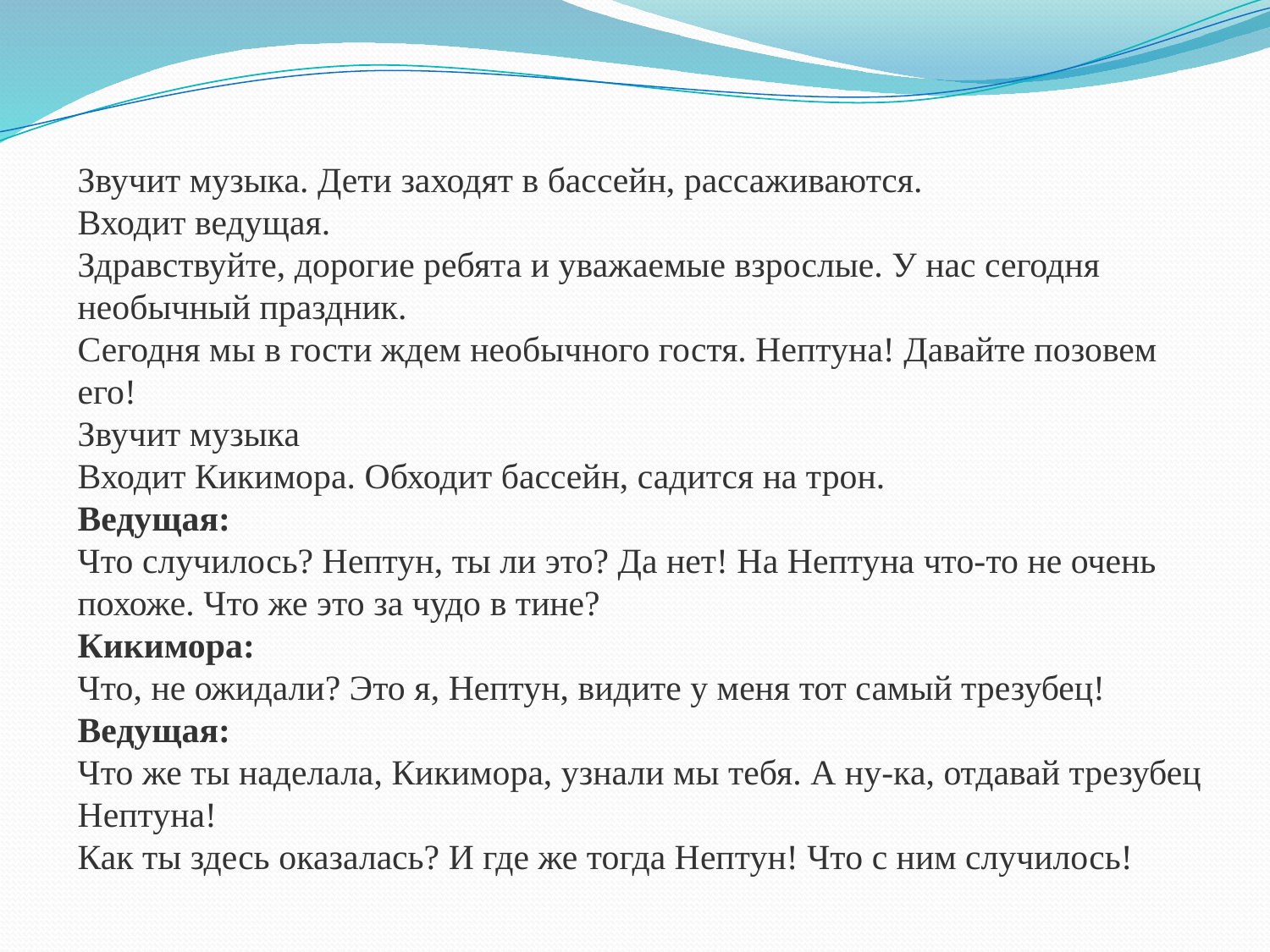

Звучит музыка. Дети заходят в бассейн, рассаживаются.
Входит ведущая.
Здравствуйте, дорогие ребята и уважаемые взрослые. У нас сегодня необычный праздник.
Сегодня мы в гости ждем необычного гостя. Нептуна! Давайте позовем его!
Звучит музыка
Входит Кикимора. Обходит бассейн, садится на трон.
Ведущая:
Что случилось? Нептун, ты ли это? Да нет! На Нептуна что-то не очень похоже. Что же это за чудо в тине?
Кикимора:
Что, не ожидали? Это я, Нептун, видите у меня тот самый трезубец!
Ведущая:
Что же ты наделала, Кикимора, узнали мы тебя. А ну-ка, отдавай трезубец Нептуна!
Как ты здесь оказалась? И где же тогда Нептун! Что с ним случилось!